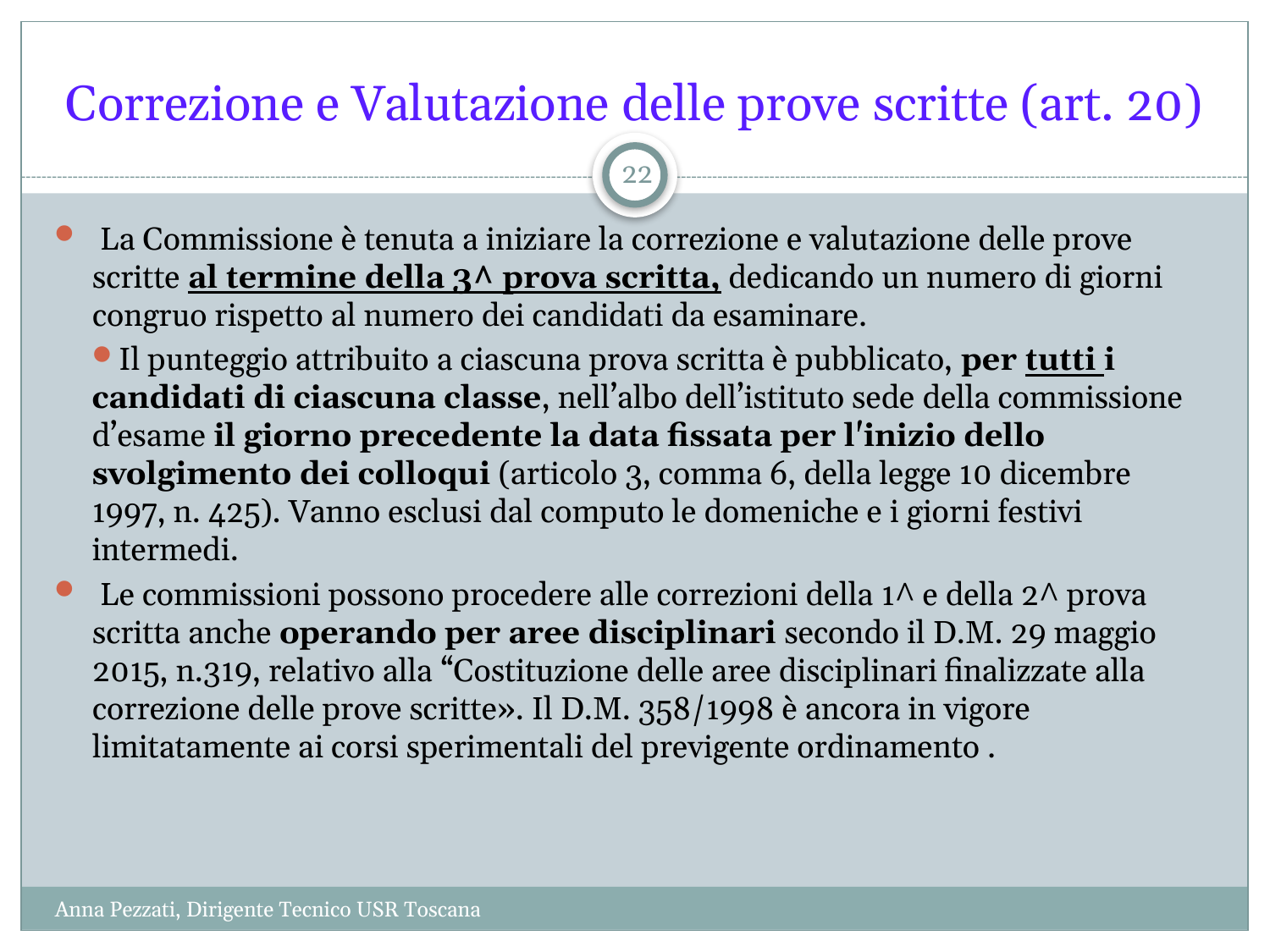

# Correzione e Valutazione delle prove scritte (art. 20)
22
 La Commissione è tenuta a iniziare la correzione e valutazione delle prove scritte al termine della 3^ prova scritta, dedicando un numero di giorni congruo rispetto al numero dei candidati da esaminare.
Il punteggio attribuito a ciascuna prova scritta è pubblicato, per tutti i candidati di ciascuna classe, nell’albo dell’istituto sede della commissione d’esame il giorno precedente la data fissata per l'inizio dello svolgimento dei colloqui (articolo 3, comma 6, della legge 10 dicembre 1997, n. 425). Vanno esclusi dal computo le domeniche e i giorni festivi intermedi.
 Le commissioni possono procedere alle correzioni della 1^ e della 2^ prova scritta anche operando per aree disciplinari secondo il D.M. 29 maggio 2015, n.319, relativo alla “Costituzione delle aree disciplinari finalizzate alla correzione delle prove scritte». Il D.M. 358/1998 è ancora in vigore limitatamente ai corsi sperimentali del previgente ordinamento .
Anna Pezzati, Dirigente Tecnico USR Toscana